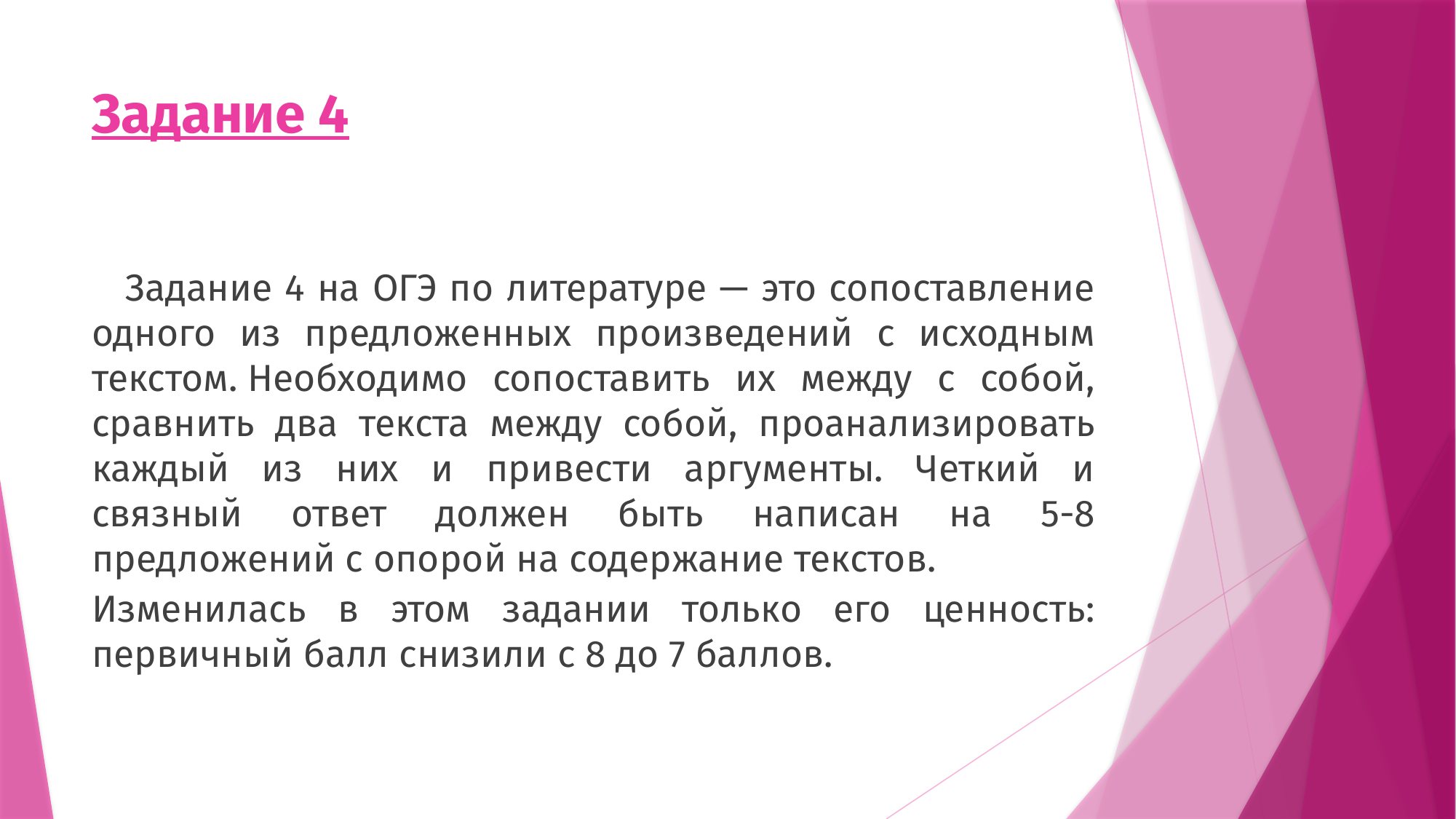

# Задание 4
	Задание 4 на ОГЭ по литературе — это сопоставление одного из предложенных произведений с исходным текстом. Необходимо сопоставить их между с собой, сравнить два текста между собой, проанализировать каждый из них и привести аргументы. Четкий и связный ответ должен быть написан на 5-8 предложений с опорой на содержание текстов.
Изменилась в этом задании только его ценность: первичный балл снизили с 8 до 7 баллов.